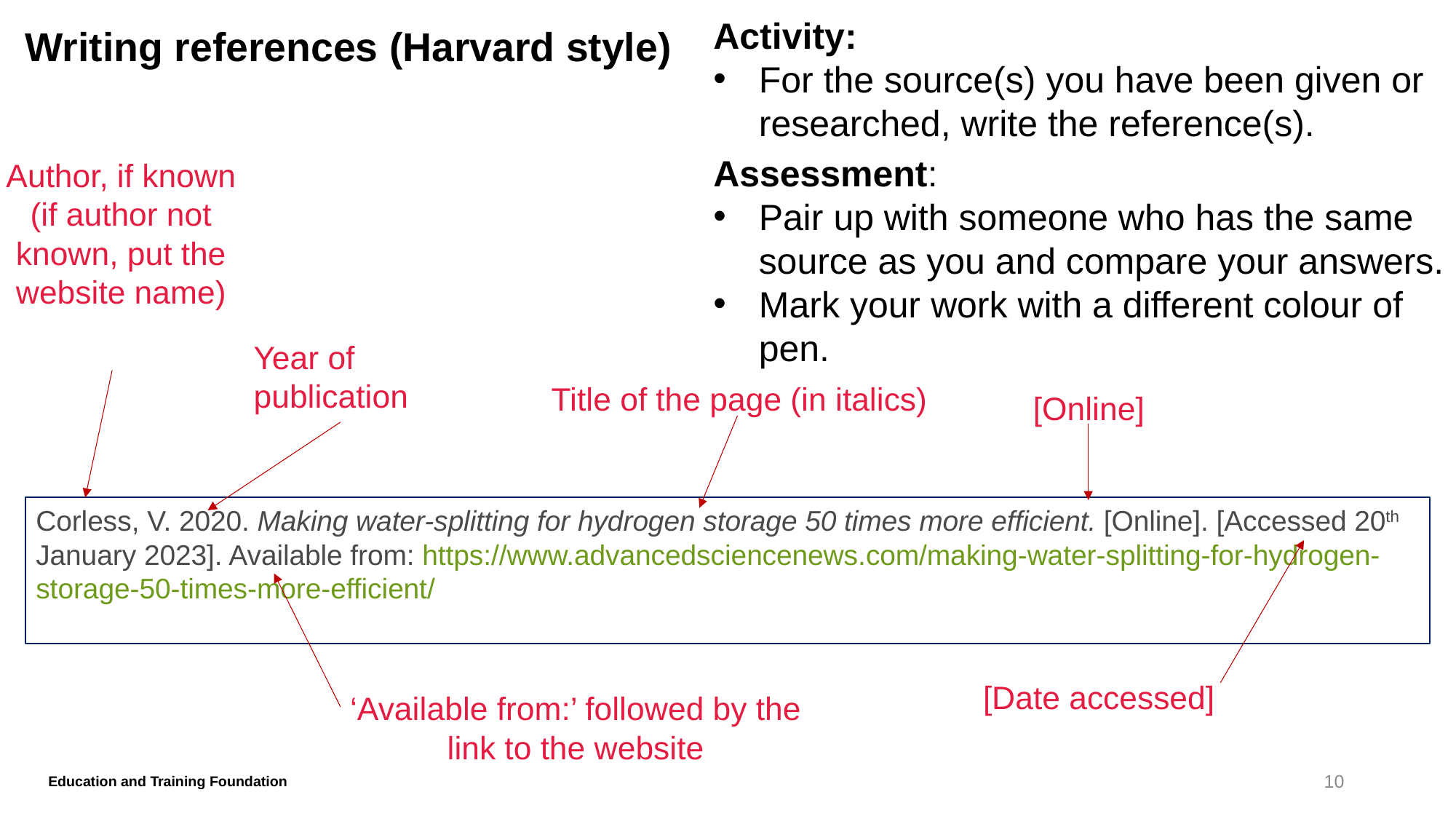

Activity: ​
For the source(s) you have been given or researched, write the reference(s).
# Writing references (Harvard style)

Assessment:
Pair up with someone who has the same source as you and compare your answers.
Mark your work with a different colour of pen.
Author, if known (if author not known, put the website name)
Year of publication
Title of the page (in italics)
[Online]
Corless, V. 2020. Making water-splitting for hydrogen storage 50 times more efficient. [Online]. [Accessed 20th January 2023]. Available from: https://www.advancedsciencenews.com/making-water-splitting-for-hydrogen-storage-50-times-more-efficient/

[Date accessed]
‘Available from:’ followed by the link to the website
10
Education and Training Foundation